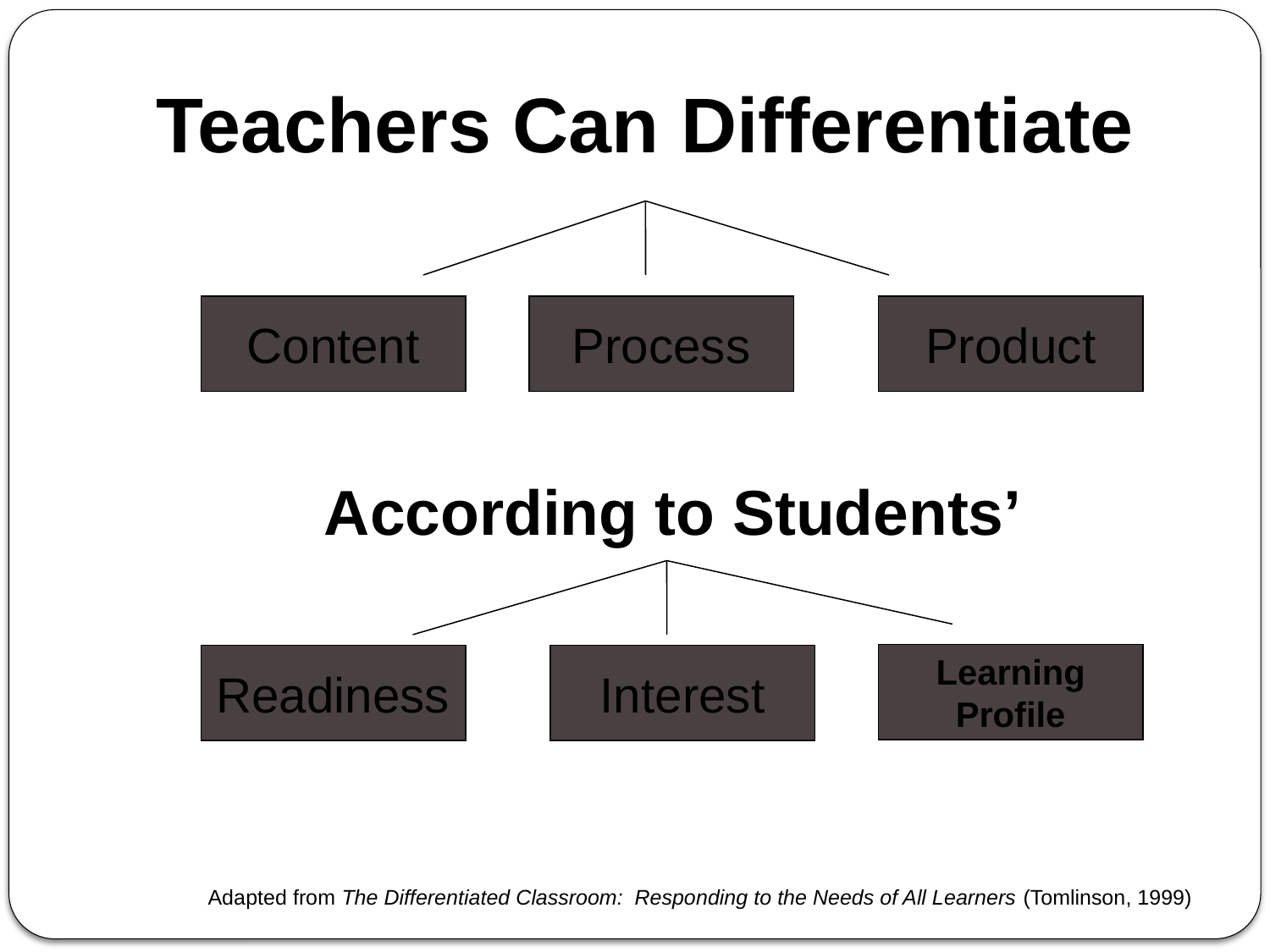

Teachers Can Differentiate

Content
Process
Product
According to Students’

Learning
Profile
Readiness
Interest
Adapted from The Differentiated Classroom:  Responding to the Needs of All Learners (Tomlinson, 1999)